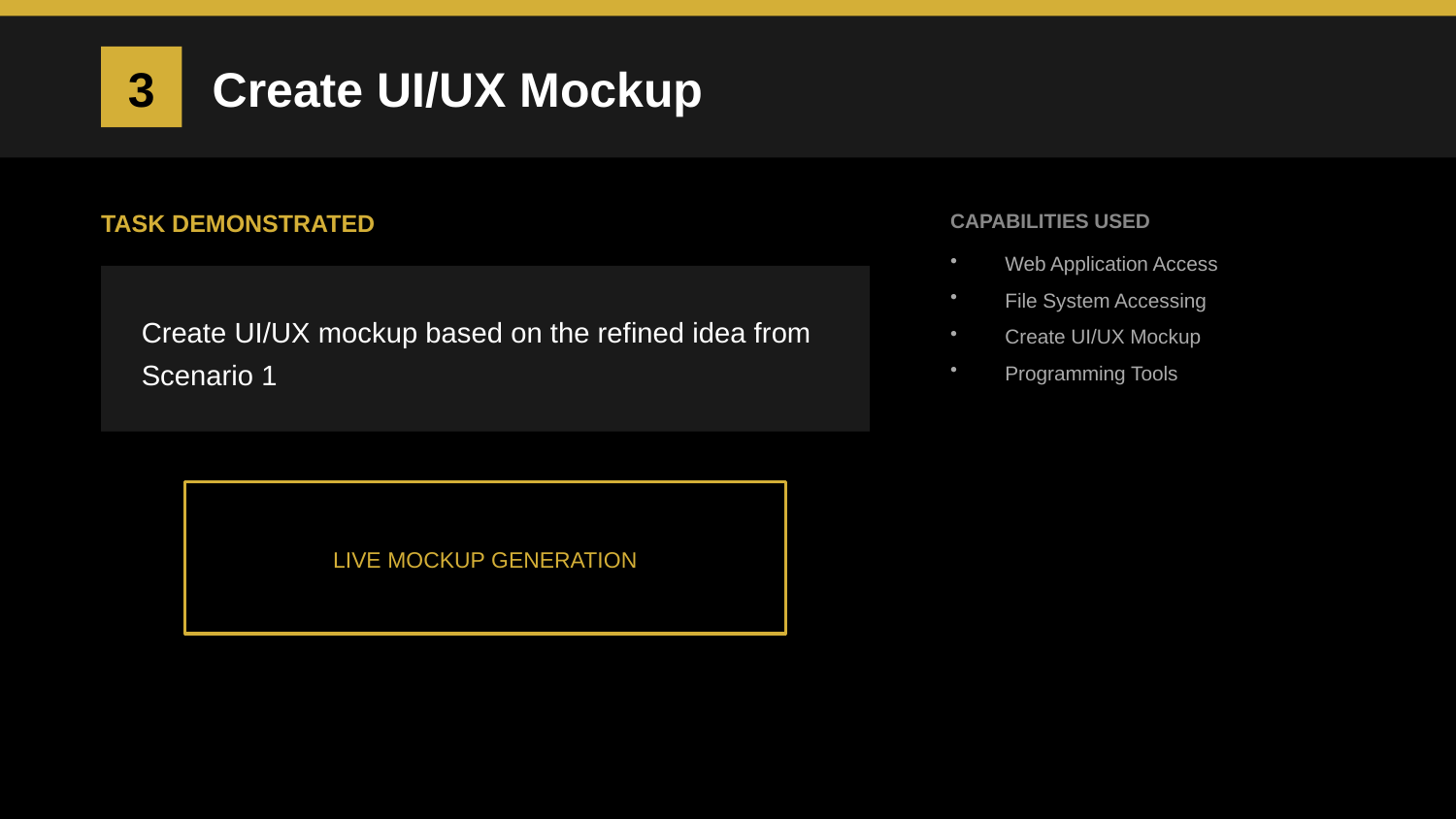

Create UI/UX Mockup
3
TASK DEMONSTRATED
CAPABILITIES USED
Web Application Access
File System Accessing
Create UI/UX Mockup
Programming Tools

Create UI/UX mockup based on the refined idea from Scenario 1

LIVE MOCKUP GENERATION